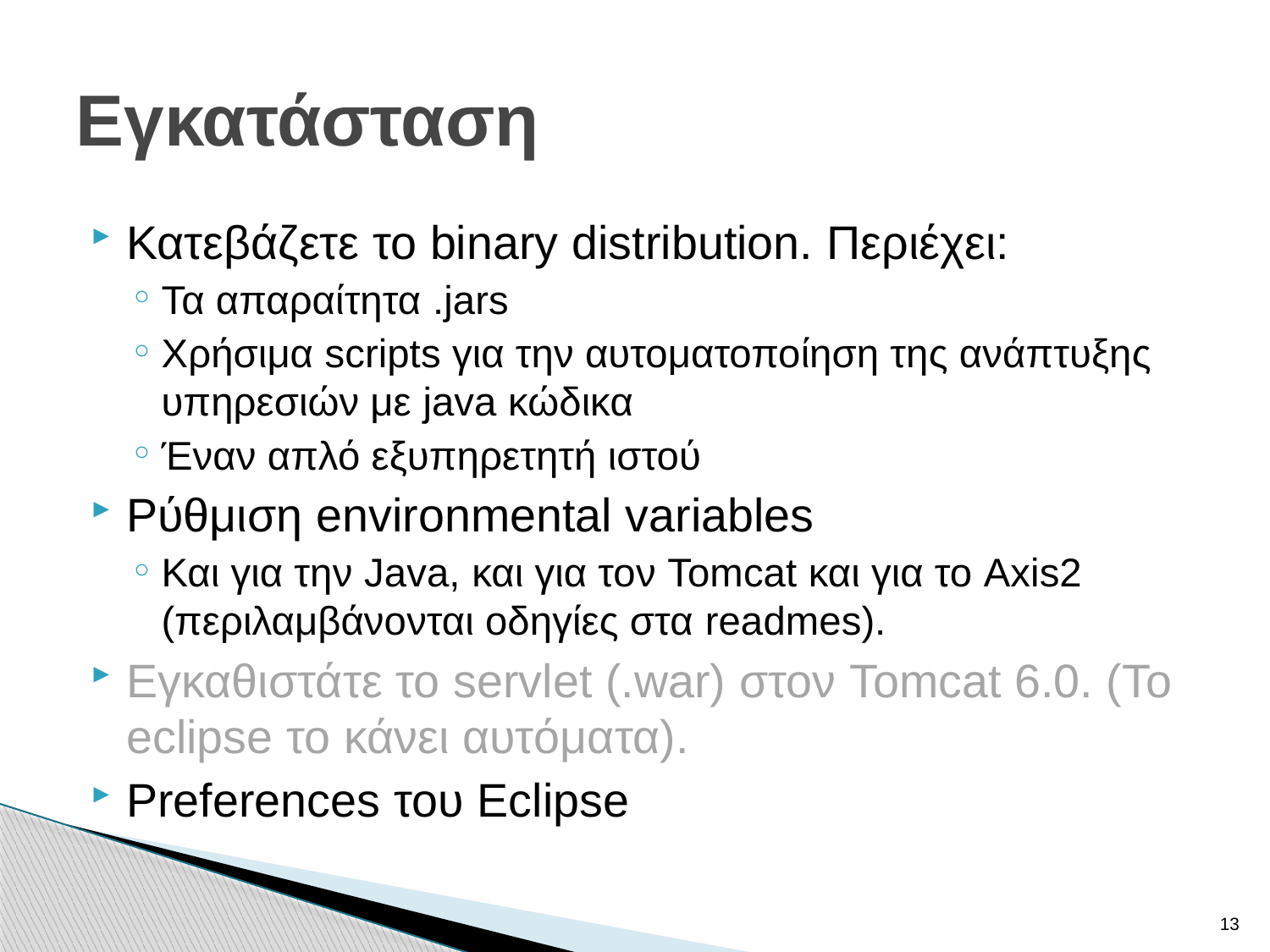

# Εγκατάσταση
Κατεβάζετε το binary distribution. Περιέχει:
Τα απαραίτητα .jars
Χρήσιμα scripts για την αυτοματοποίηση της ανάπτυξης υπηρεσιών με java κώδικα
Έναν απλό εξυπηρετητή ιστού
Ρύθμιση environmental variables
Και για την Java, και για τον Tomcat και για το Axis2 (περιλαμβάνονται οδηγίες στα readmes).
Εγκαθιστάτε το servlet (.war) στον Tomcat 6.0. (To eclipse το κάνει αυτόματα).
Preferences του Eclipse
13